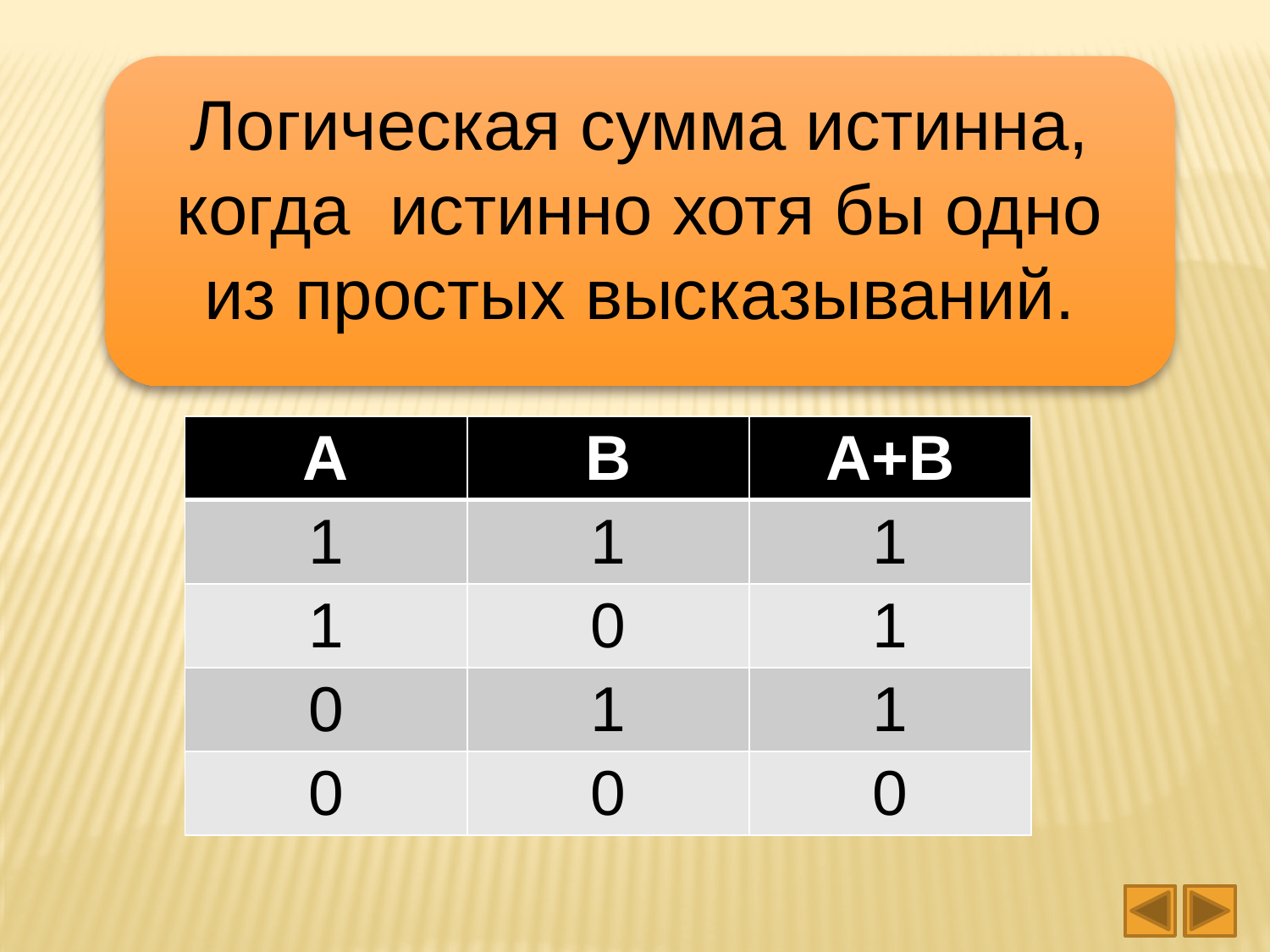

Логическая сумма истинна, когда  истинно хотя бы одно из простых высказываний.

| А | В | А+В |
| --- | --- | --- |
| 1 | 1 | 1 |
| 1 | 0 | 1 |
| 0 | 1 | 1 |
| 0 | 0 | 0 |